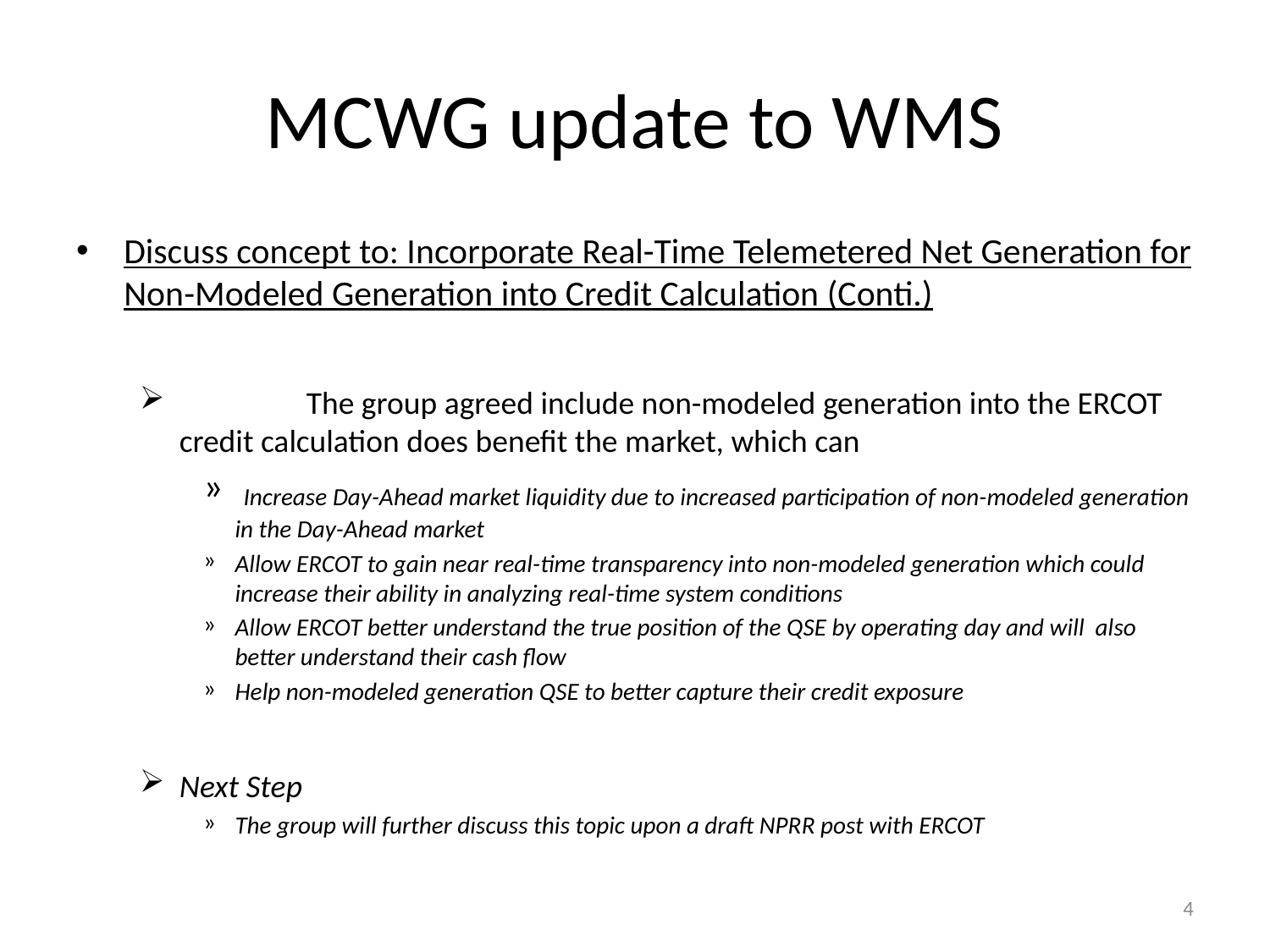

# MCWG update to WMS
Discuss concept to: Incorporate Real-Time Telemetered Net Generation for Non-Modeled Generation into Credit Calculation (Conti.)

	The group agreed include non-modeled generation into the ERCOT credit calculation does benefit the market, which can
 Increase Day-Ahead market liquidity due to increased participation of non-modeled generation in the Day-Ahead market
Allow ERCOT to gain near real-time transparency into non-modeled generation which could increase their ability in analyzing real-time system conditions
Allow ERCOT better understand the true position of the QSE by operating day and will  also better understand their cash flow
Help non-modeled generation QSE to better capture their credit exposure

Next Step
The group will further discuss this topic upon a draft NPRR post with ERCOT
4